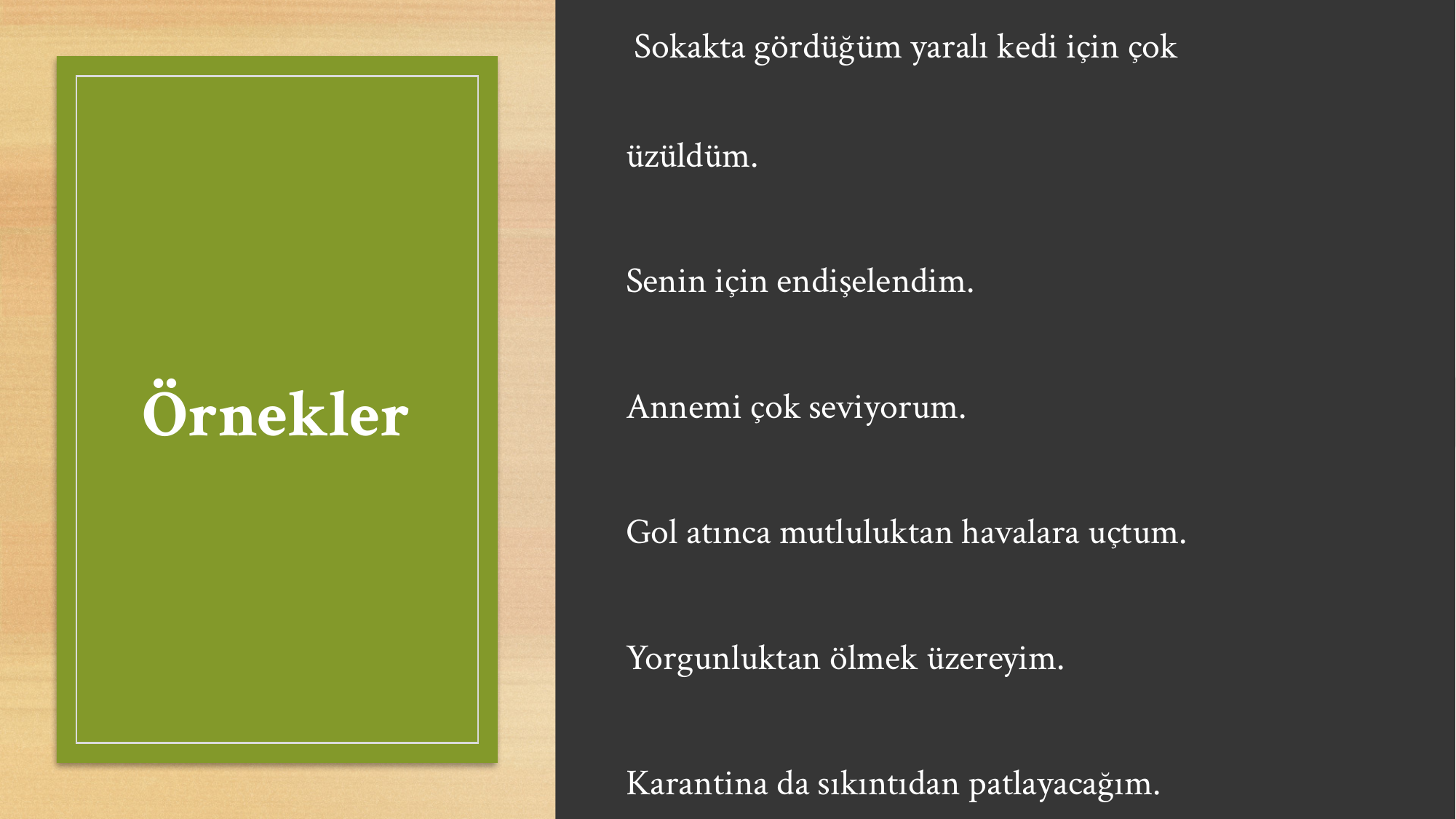

Sokakta gördüğüm yaralı kedi için çok üzüldüm.
Senin için endişelendim.
Annemi çok seviyorum.
Gol atınca mutluluktan havalara uçtum.
Yorgunluktan ölmek üzereyim.
Karantina da sıkıntıdan patlayacağım.

# Örnekler